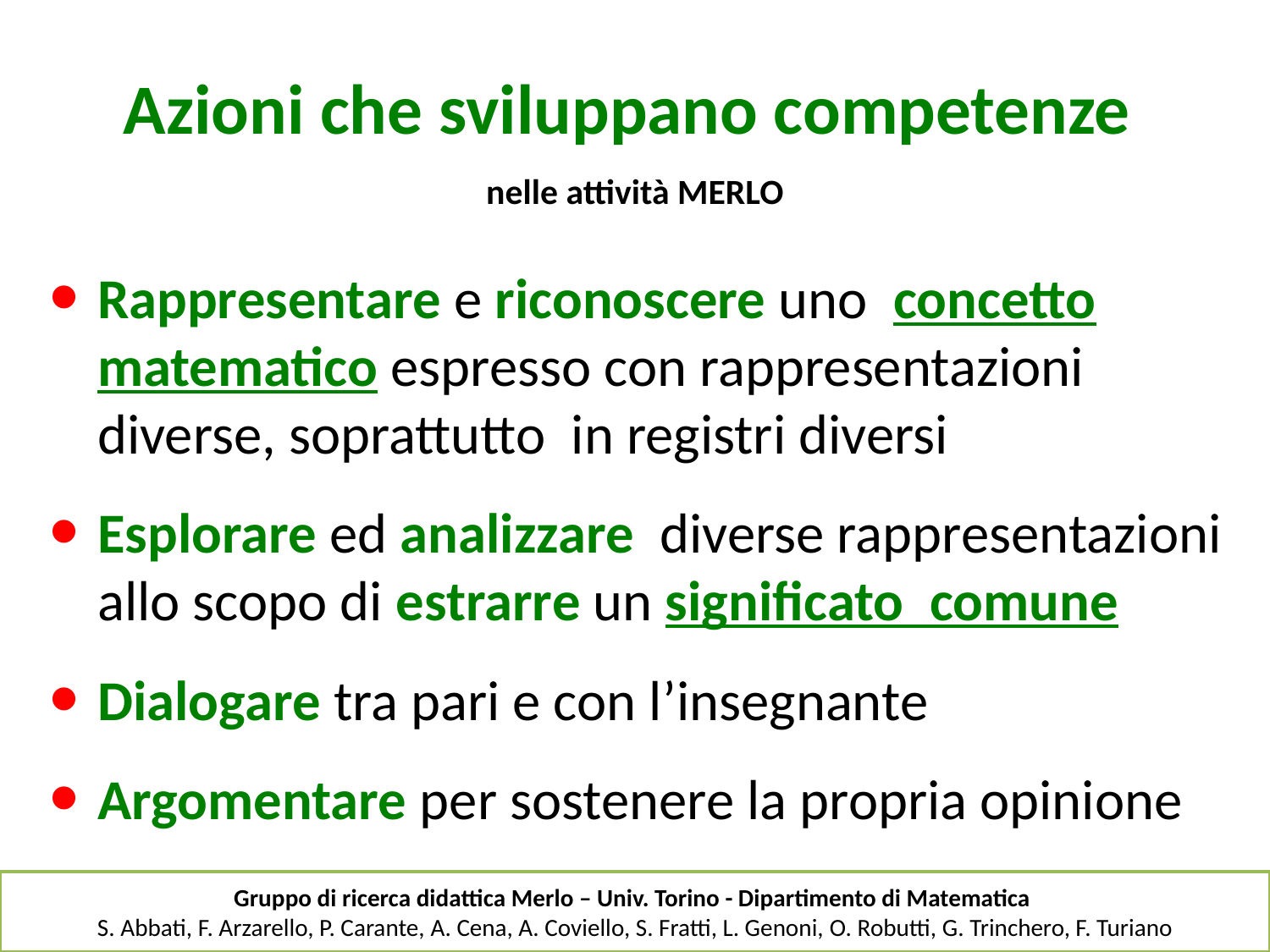

Azioni che sviluppano competenze
nelle attività MERLO

Rappresentare e riconoscere uno  concetto matematico espresso con rappresentazioni diverse, soprattutto  in registri diversi
Esplorare ed analizzare  diverse rappresentazioni  allo scopo di estrarre un significato  comune
Dialogare tra pari e con l’insegnante
Argomentare per sostenere la propria opinione
Gruppo di ricerca didattica Merlo – Univ. Torino - Dipartimento di Matematica
S. Abbati, F. Arzarello, P. Carante, A. Cena, A. Coviello, S. Fratti, L. Genoni, O. Robutti, G. Trinchero, F. Turiano